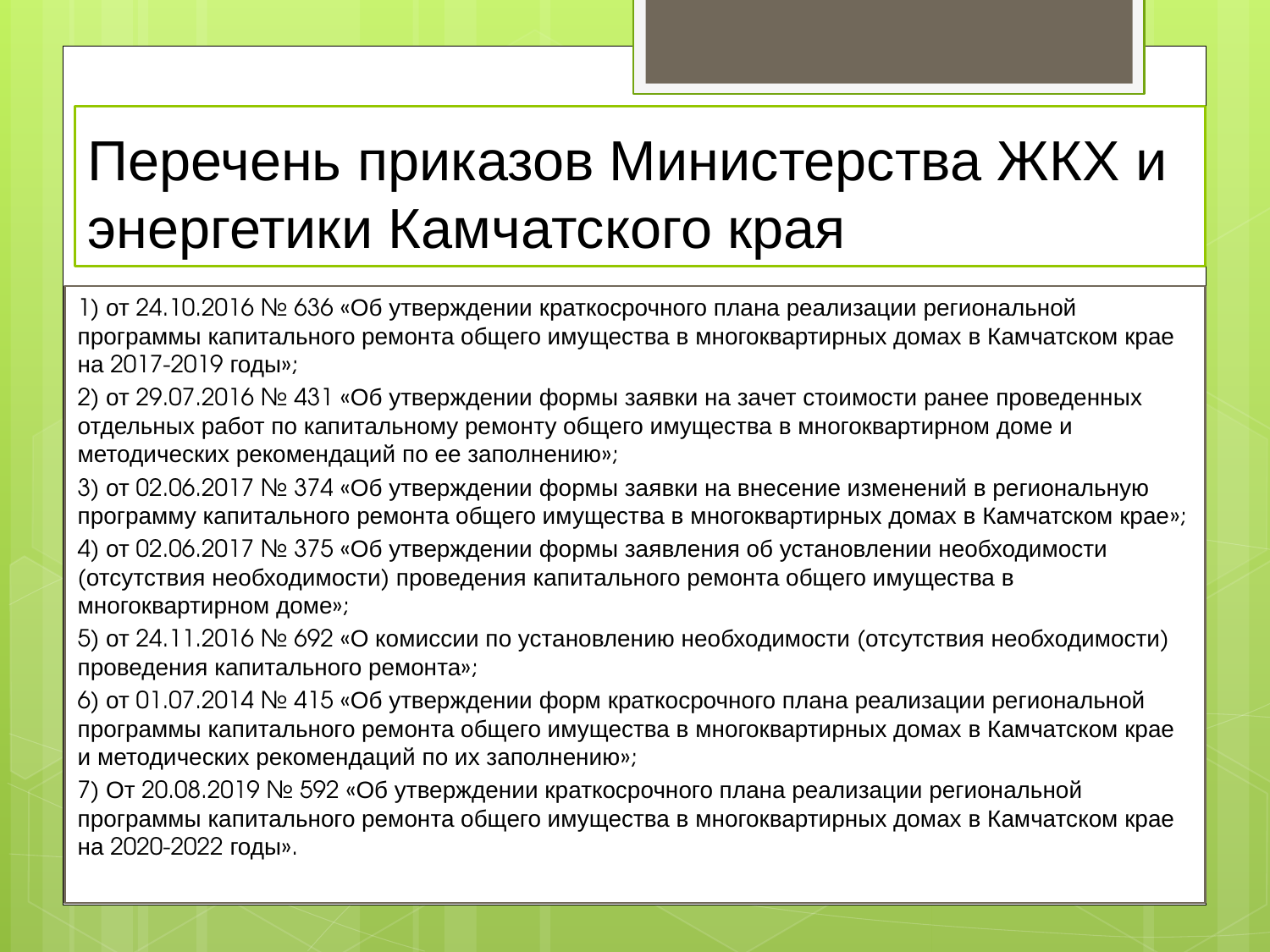

# Перечень приказов Министерства ЖКХ и энергетики Камчатского края
1) от 24.10.2016 № 636 «Об утверждении краткосрочного плана реализации региональной программы капитального ремонта общего имущества в многоквартирных домах в Камчатском крае на 2017-2019 годы»;
2) от 29.07.2016 № 431 «Об утверждении формы заявки на зачет стоимости ранее проведенных отдельных работ по капитальному ремонту общего имущества в многоквартирном доме и методических рекомендаций по ее заполнению»;
3) от 02.06.2017 № 374 «Об утверждении формы заявки на внесение изменений в региональную программу капитального ремонта общего имущества в многоквартирных домах в Камчатском крае»;
4) от 02.06.2017 № 375 «Об утверждении формы заявления об установлении необходимости (отсутствия необходимости) проведения капитального ремонта общего имущества в многоквартирном доме»;
5) от 24.11.2016 № 692 «О комиссии по установлению необходимости (отсутствия необходимости) проведения капитального ремонта»;
6) от 01.07.2014 № 415 «Об утверждении форм краткосрочного плана реализации региональной программы капитального ремонта общего имущества в многоквартирных домах в Камчатском крае и методических рекомендаций по их заполнению»;
7) От 20.08.2019 № 592 «Об утверждении краткосрочного плана реализации региональной программы капитального ремонта общего имущества в многоквартирных домах в Камчатском крае на 2020-2022 годы».